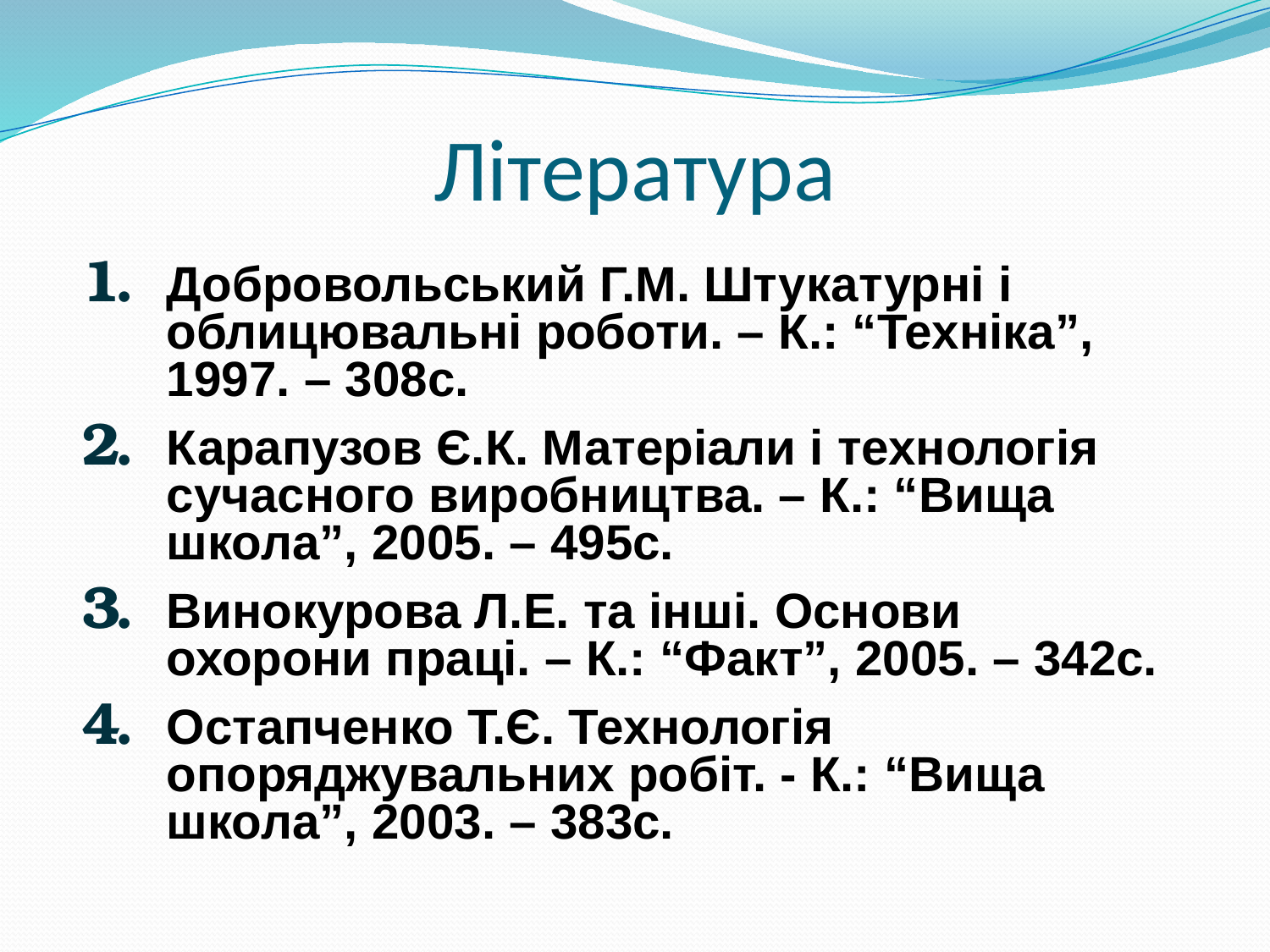

# Література
Добровольський Г.М. Штукатурні і облицювальні роботи. – К.: “Техніка”, 1997. – 308с.
Карапузов Є.К. Матеріали і технологія сучасного виробництва. – К.: “Вища школа”, 2005. – 495с.
Винокурова Л.Е. та інші. Основи охорони праці. – К.: “Факт”, 2005. – 342с.
Остапченко Т.Є. Технологія опоряджувальних робіт. - К.: “Вища школа”, 2003. – 383с.